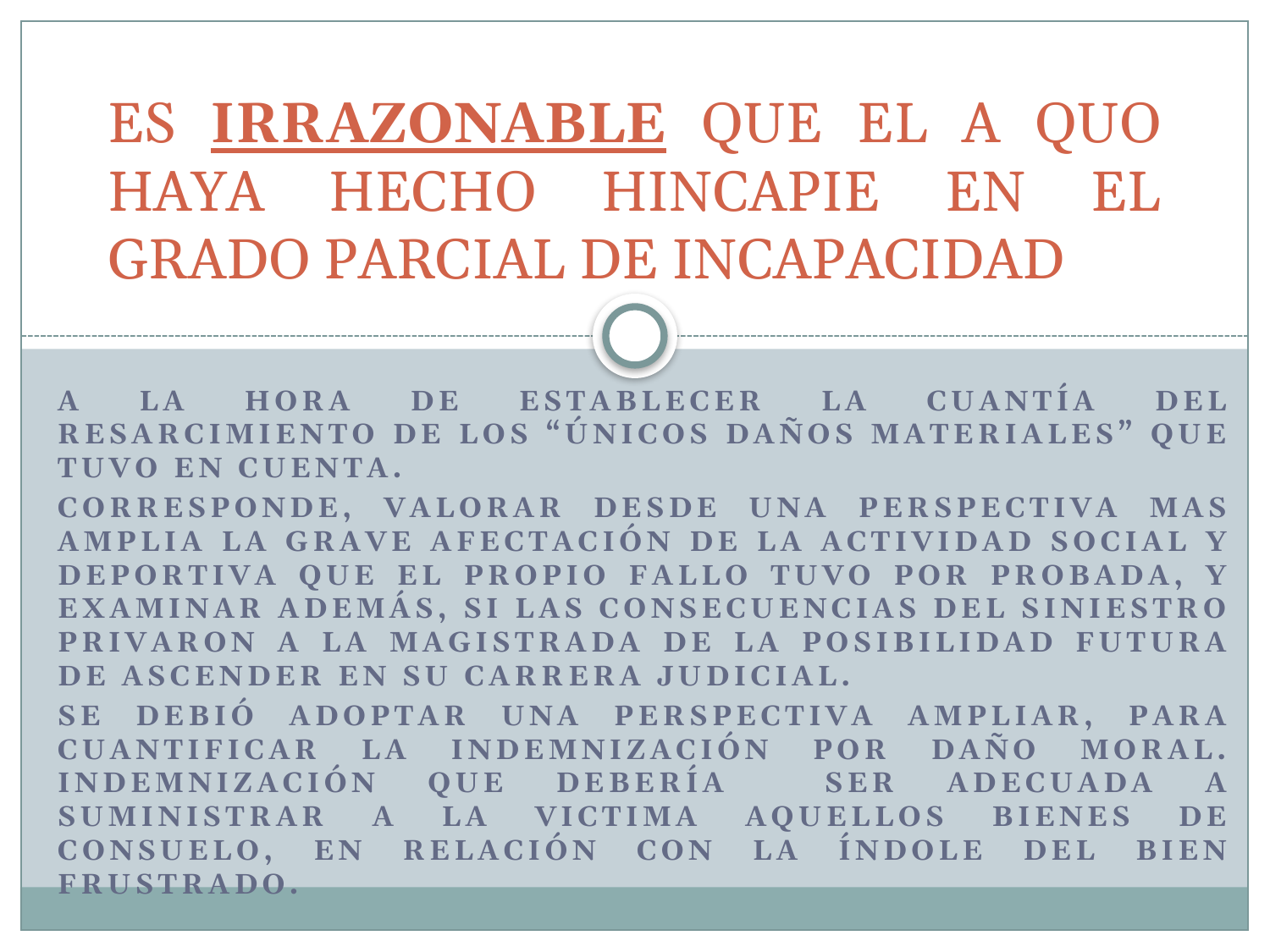

# ES IRRAZONABLE QUE EL A QUO HAYA HECHO HINCAPIE EN EL GRADO PARCIAL DE INCAPACIDAD
A la hora de establecer la cuantía del resarcimiento de los “únicos daños materiales” que tuvo en cuenta.
Corresponde, valorar desde una perspectiva mas amplia la grave afectación de la actividad social y deportiva que el propio fallo tuvo por probada, y examinar además, si las consecuencias del siniestro privaron a la magistrada de la posibilidad futura de ascender en su carrera judicial.
Se debió adoptar una perspectiva ampliar, para cuantificar la indemnización por daño moral. Indemnización que debería  ser adecuada a suministrar a la victima aquellos bienes de consuelo, en relación con la índole del bien frustrado.